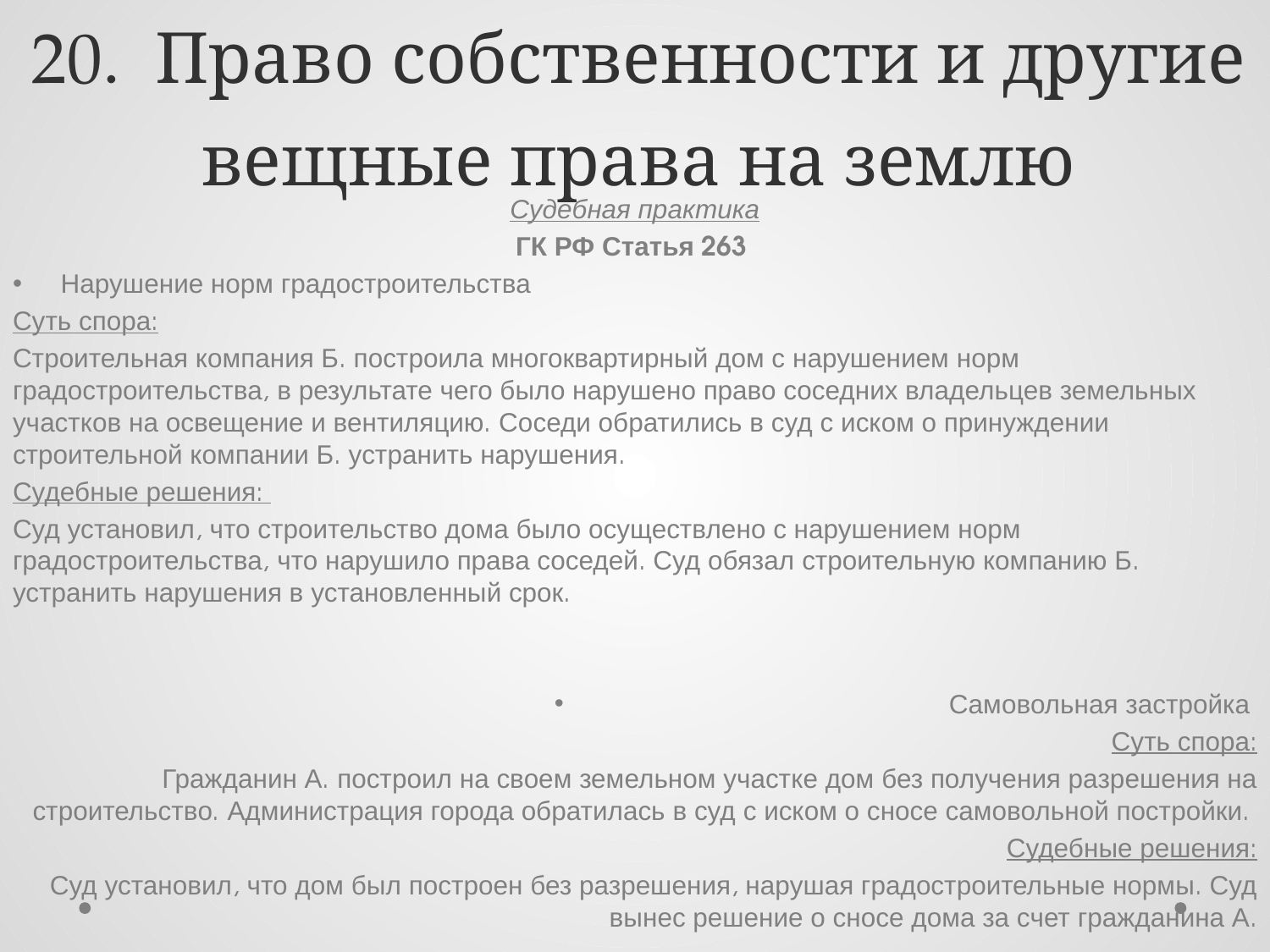

# 20.  Право собственности и другие вещные права на землю
Судебная практика
ГК РФ Статья 263
Нарушение норм градостроительства
Суть спора:
Строительная компания Б. построила многоквартирный дом с нарушением норм градостроительства, в результате чего было нарушено право соседних владельцев земельных участков на освещение и вентиляцию. Соседи обратились в суд с иском о принуждении строительной компании Б. устранить нарушения.
Судебные решения:
Суд установил, что строительство дома было осуществлено с нарушением норм градостроительства, что нарушило права соседей. Суд обязал строительную компанию Б. устранить нарушения в установленный срок.

Самовольная застройка
Суть спора:
Гражданин А. построил на своем земельном участке дом без получения разрешения на строительство. Администрация города обратилась в суд с иском о сносе самовольной постройки.
Судебные решения:
Суд установил, что дом был построен без разрешения, нарушая градостроительные нормы. Суд вынес решение о сносе дома за счет гражданина А.